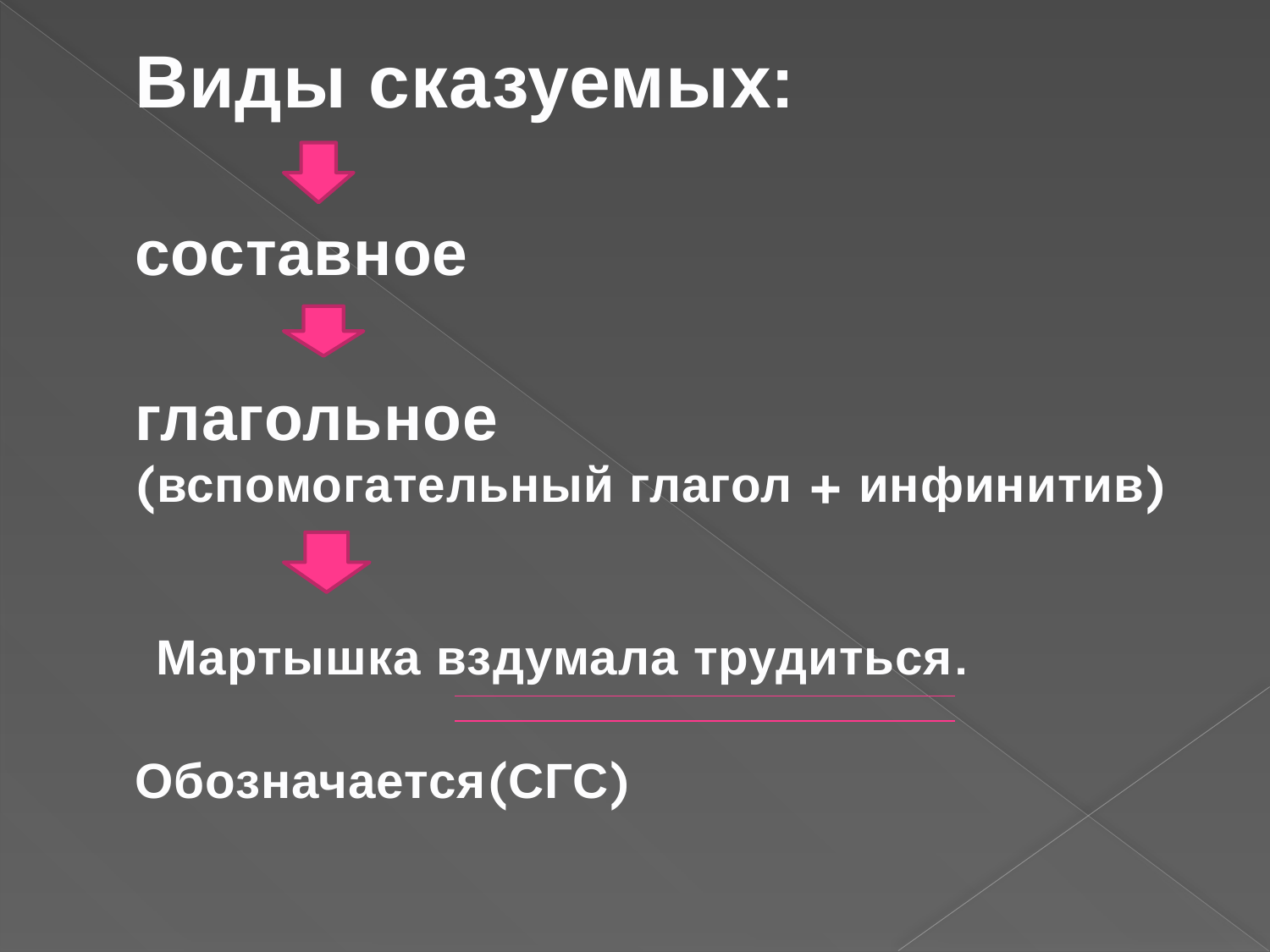

# Виды сказуемых: составное глагольное (вспомогательный глагол + инфинитив) Мартышка вздумала трудиться. Обозначается(СГС)